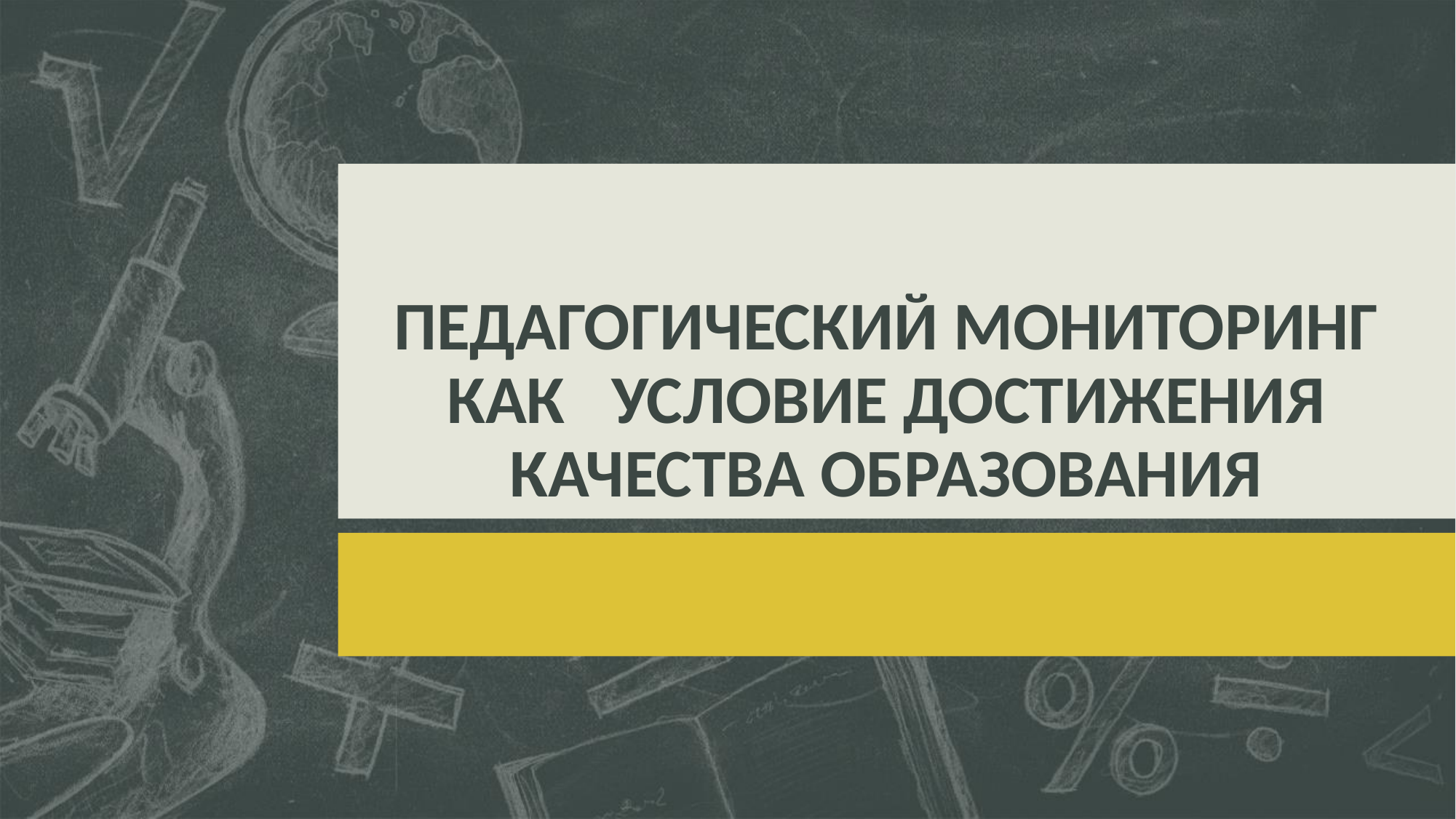

# ПЕДАГОГИЧЕСКИЙ МОНИТОРИНГ КАК   УСЛОВИЕ ДОСТИЖЕНИЯ КАЧЕСТВА ОБРАЗОВАНИЯ